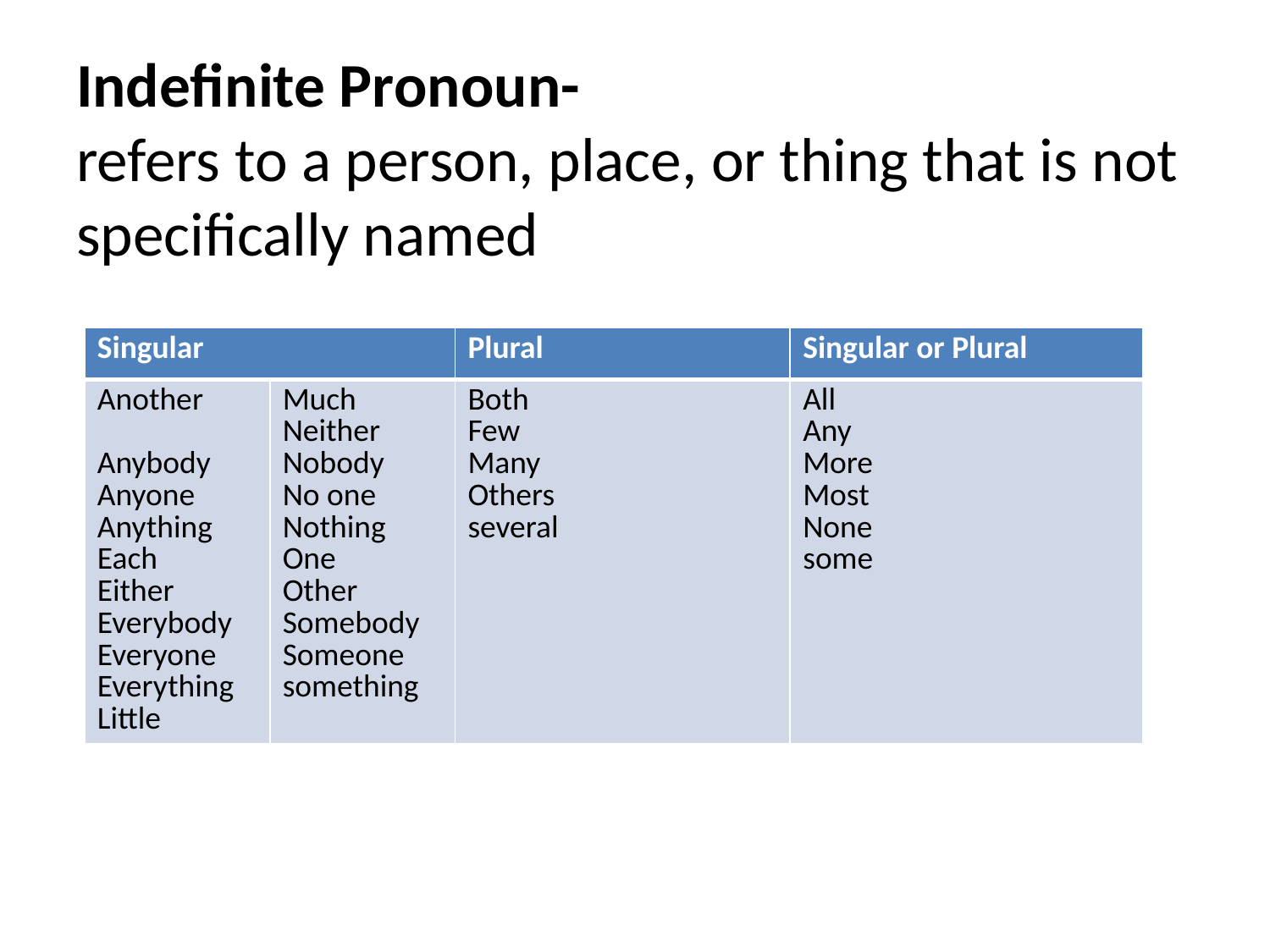

# Indefinite Pronoun- refers to a person, place, or thing that is not specifically named
| Singular |  | Plural | Singular or Plural |
| --- | --- | --- | --- |
| Another Anybody Anyone Anything Each Either Everybody Everyone Everything Little | Much Neither Nobody No one Nothing One Other Somebody Someone something | Both Few Many Others several | All Any More Most None some |